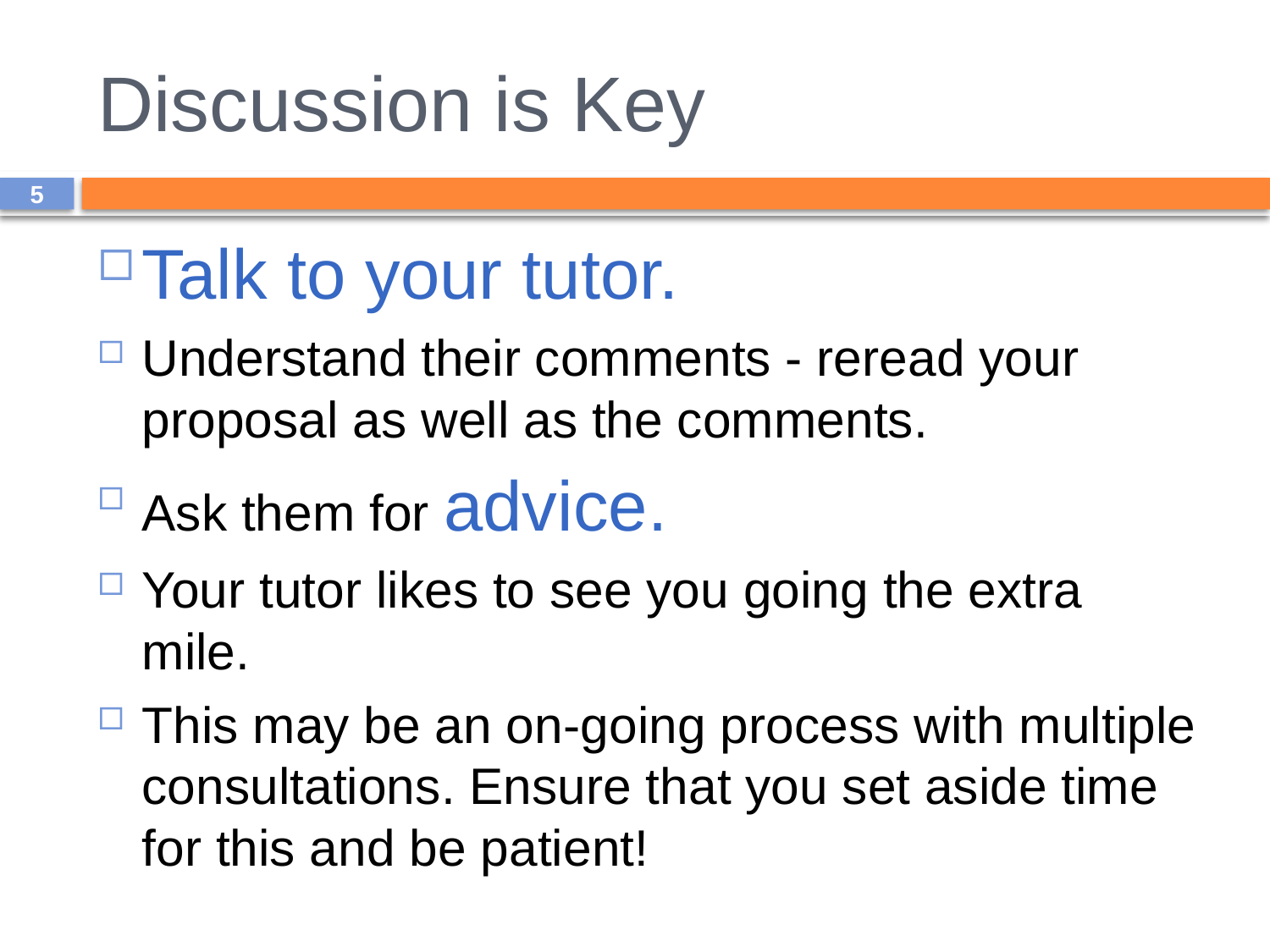

# Discussion is Key
5
Talk to your tutor.
Understand their comments - reread your proposal as well as the comments.
Ask them for advice.
Your tutor likes to see you going the extra mile.
This may be an on-going process with multiple consultations. Ensure that you set aside time for this and be patient!